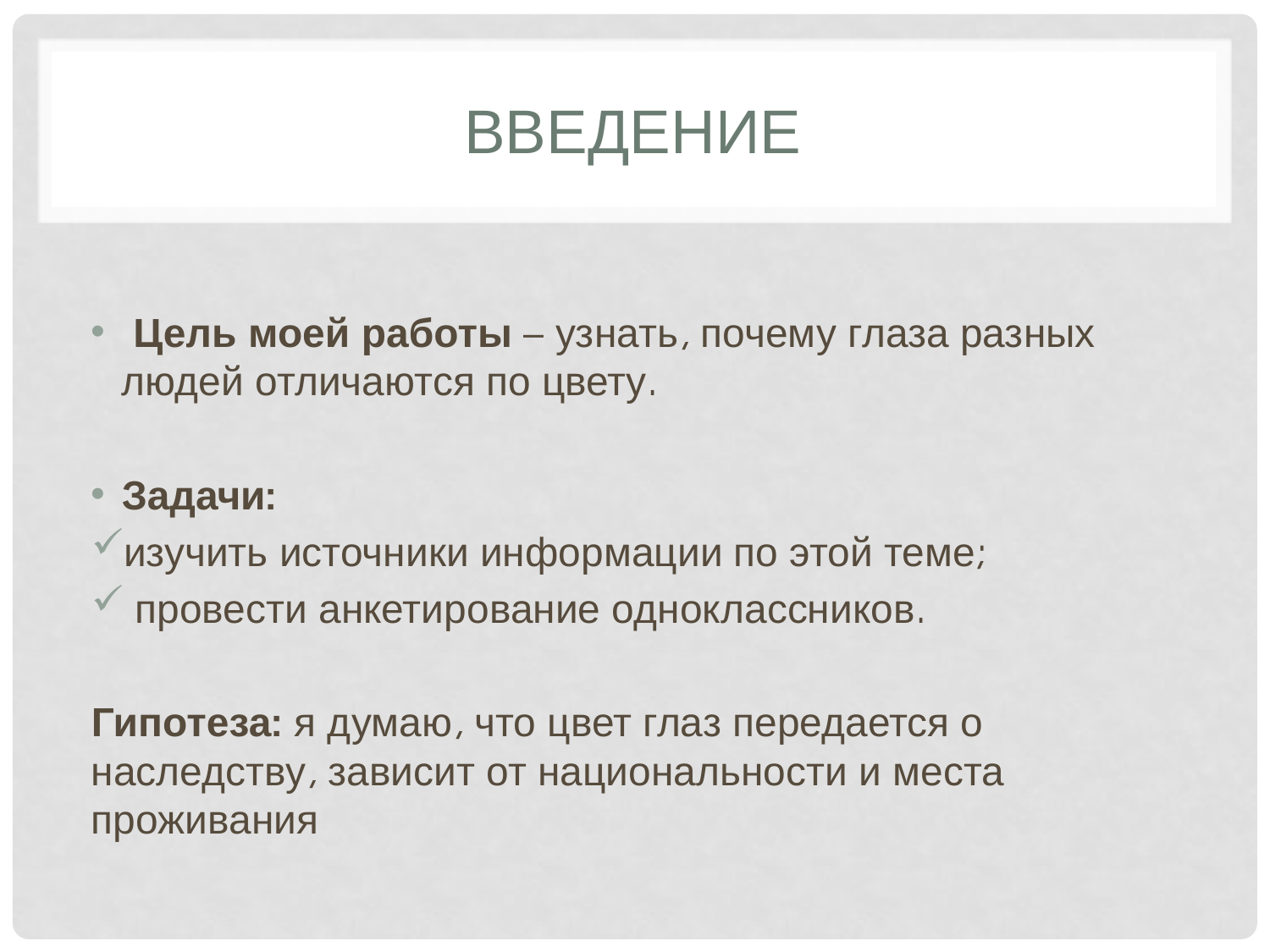

# Введение

 Цель моей работы – узнать, почему глаза разных людей отличаются по цвету.

Задачи:
изучить источники информации по этой теме;
 провести анкетирование одноклассников.

Гипотеза: я думаю, что цвет глаз передается о наследству, зависит от национальности и места проживания